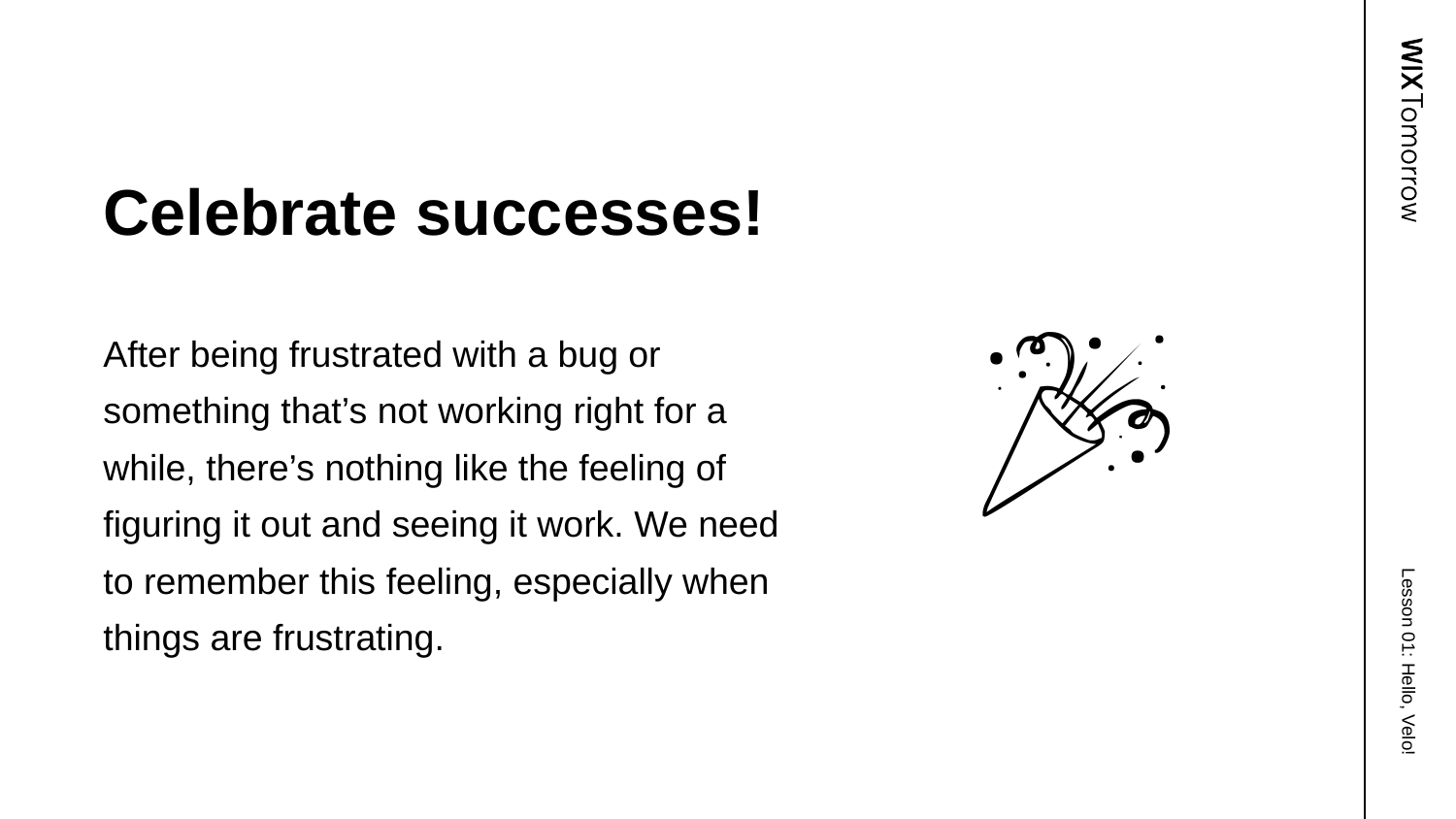

# Celebrate successes!
🎉
After being frustrated with a bug or something that’s not working right for a while, there’s nothing like the feeling of figuring it out and seeing it work. We need to remember this feeling, especially when things are frustrating.